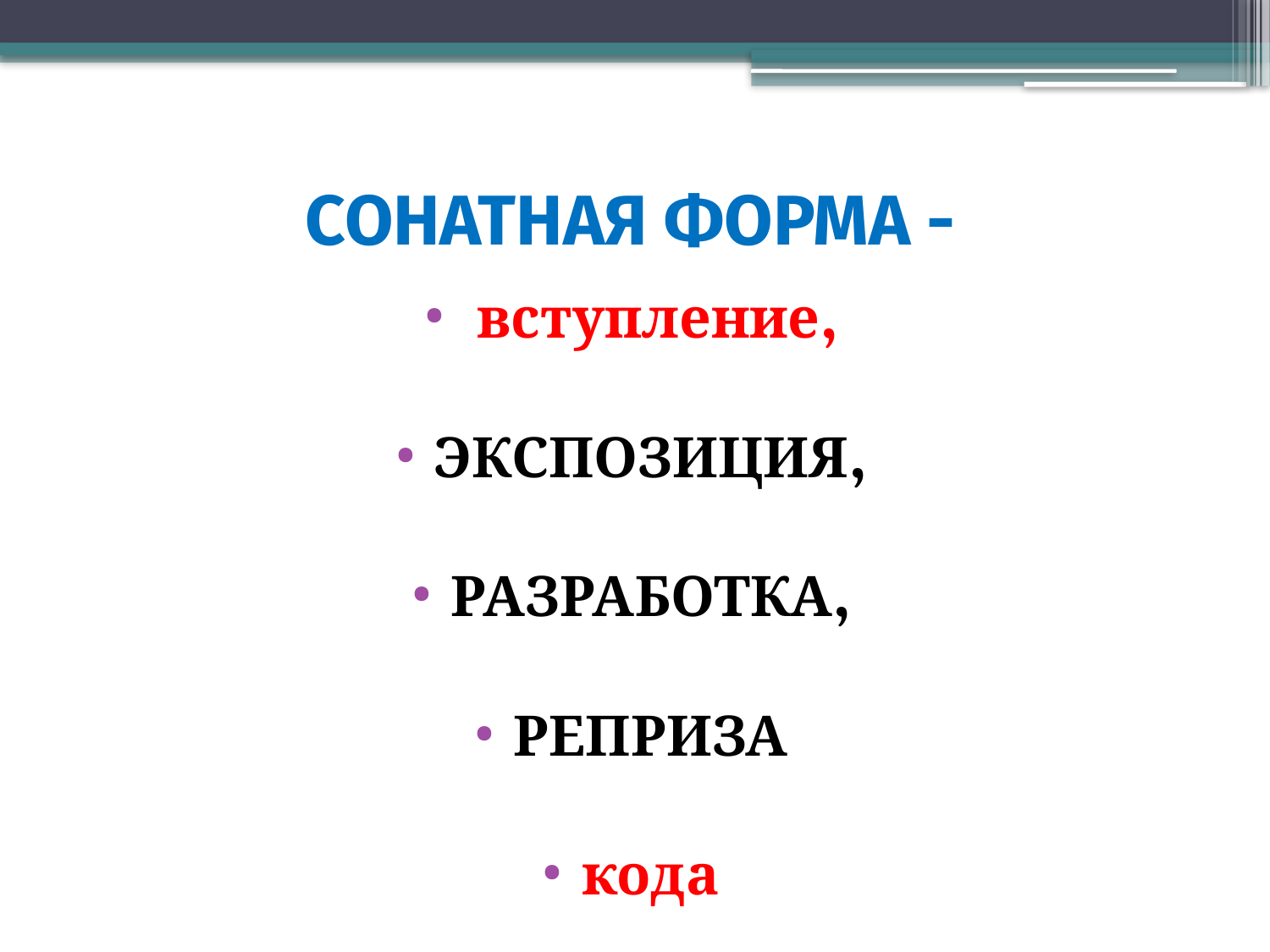

# СОНАТНАЯ ФОРМА -
 вступление,
ЭКСПОЗИЦИЯ,
РАЗРАБОТКА,
РЕПРИЗА
кода